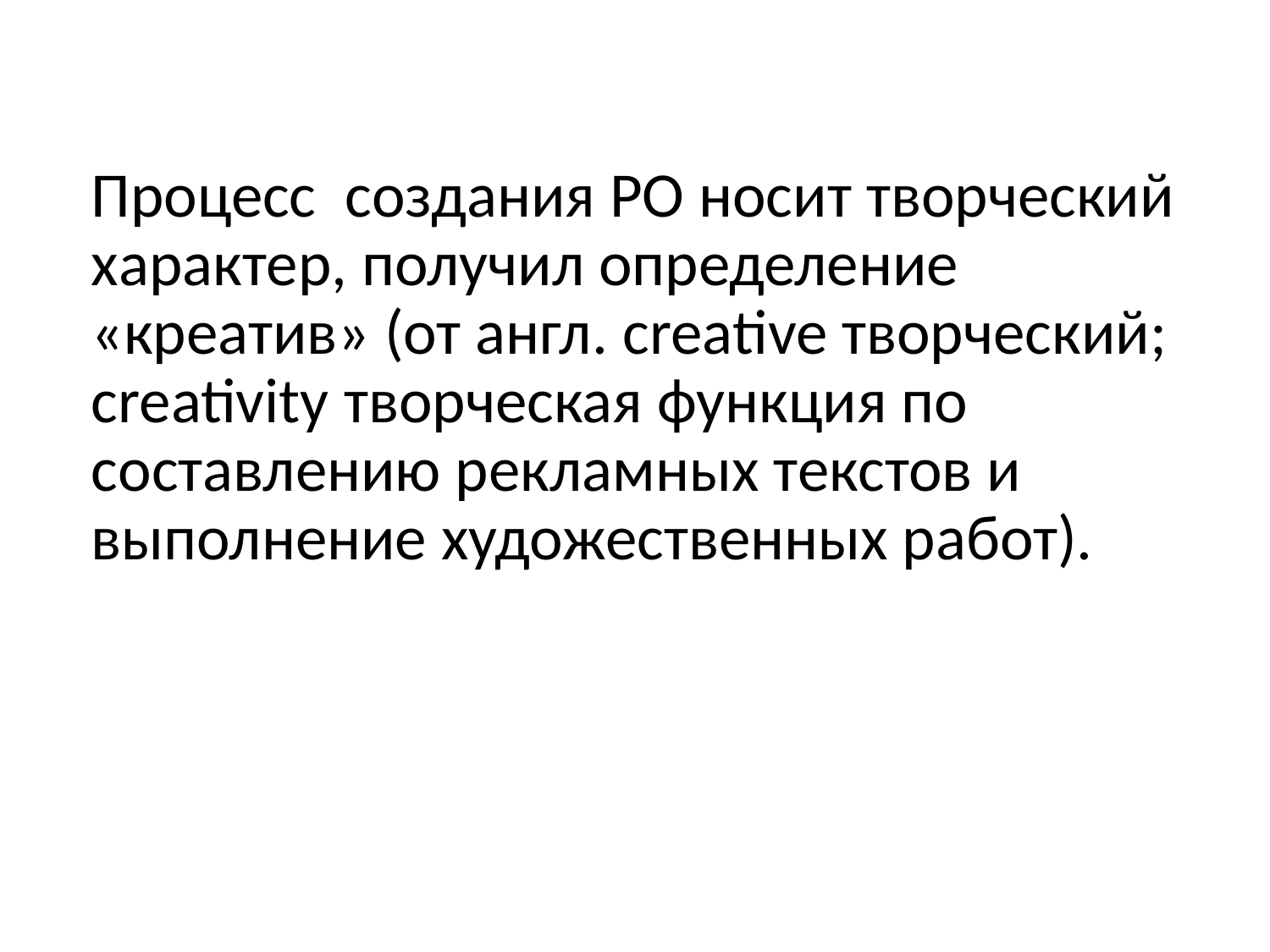

Процесс  создания РО носит творческий характер, получил определение «креатив» (от англ. creative творческий; creativity творческая функция по составлению рекламных текстов и выполнение художественных работ).